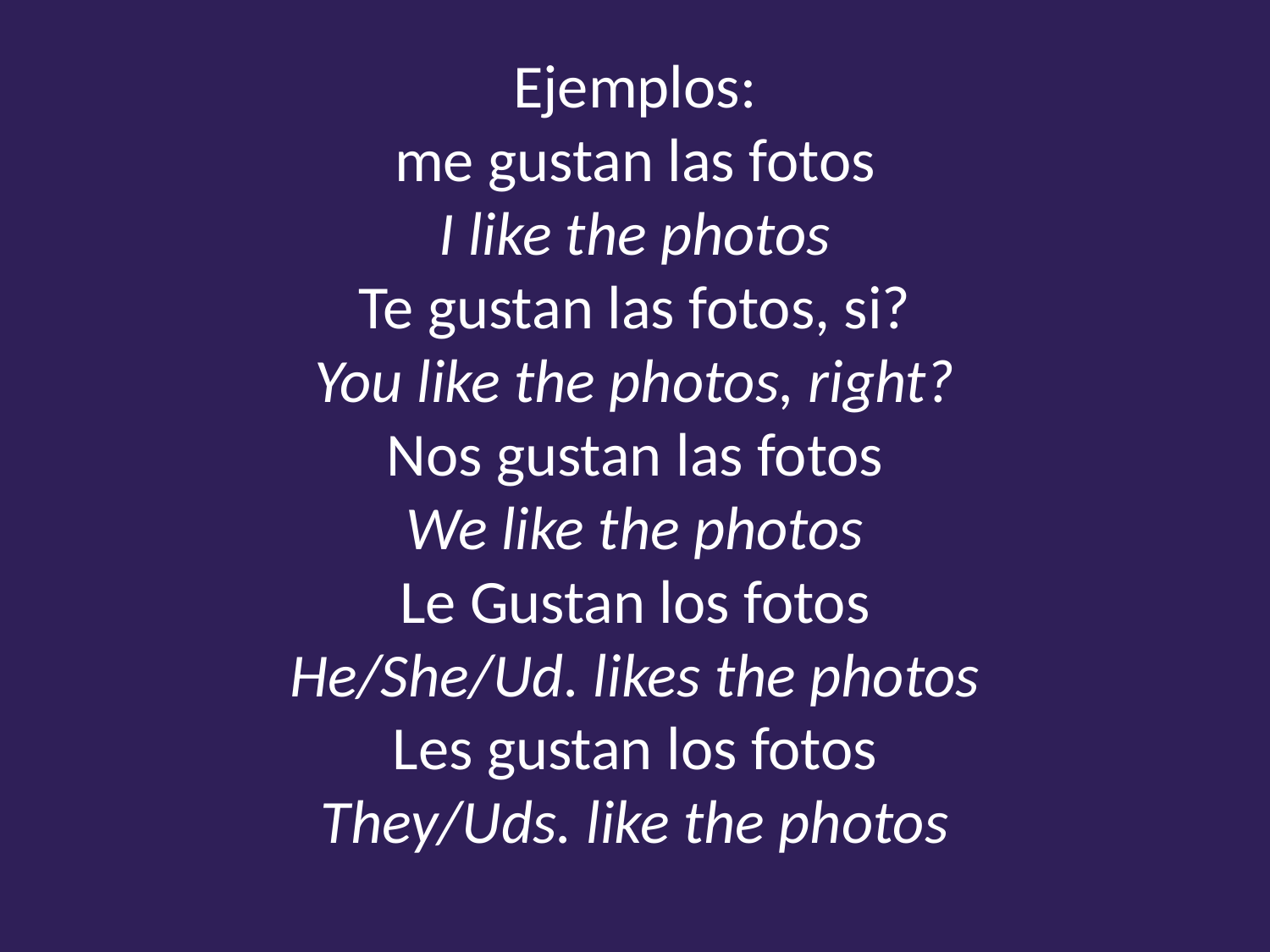

# Ejemplos: me gustan las fotos I like the photos Te gustan las fotos, si? You like the photos, right? Nos gustan las fotos We like the photos Le Gustan los fotos He/She/Ud. likes the photos Les gustan los fotos They/Uds. like the photos